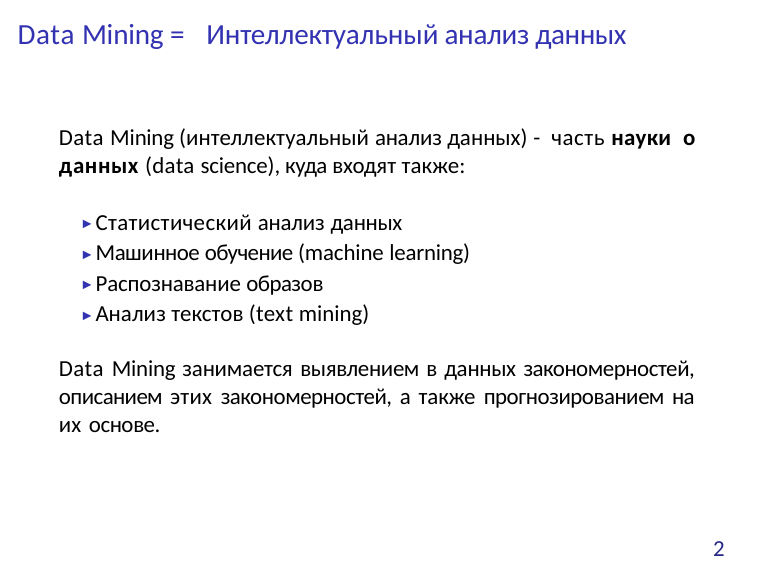

# Data Mining = Интеллектуальный анализ данных
Data Mining (интеллектуальный анализ данных) -часть науки  о данных (data science), куда входят также:

► Статистический анализ данных
► Машинное обучение (machine learning)
► Распознавание образов
► Анализ текстов (text mining)

Data Mining занимается выявлением в данных закономерностей,  описанием этих закономерностей, а также прогнозированием на  их основе.
2